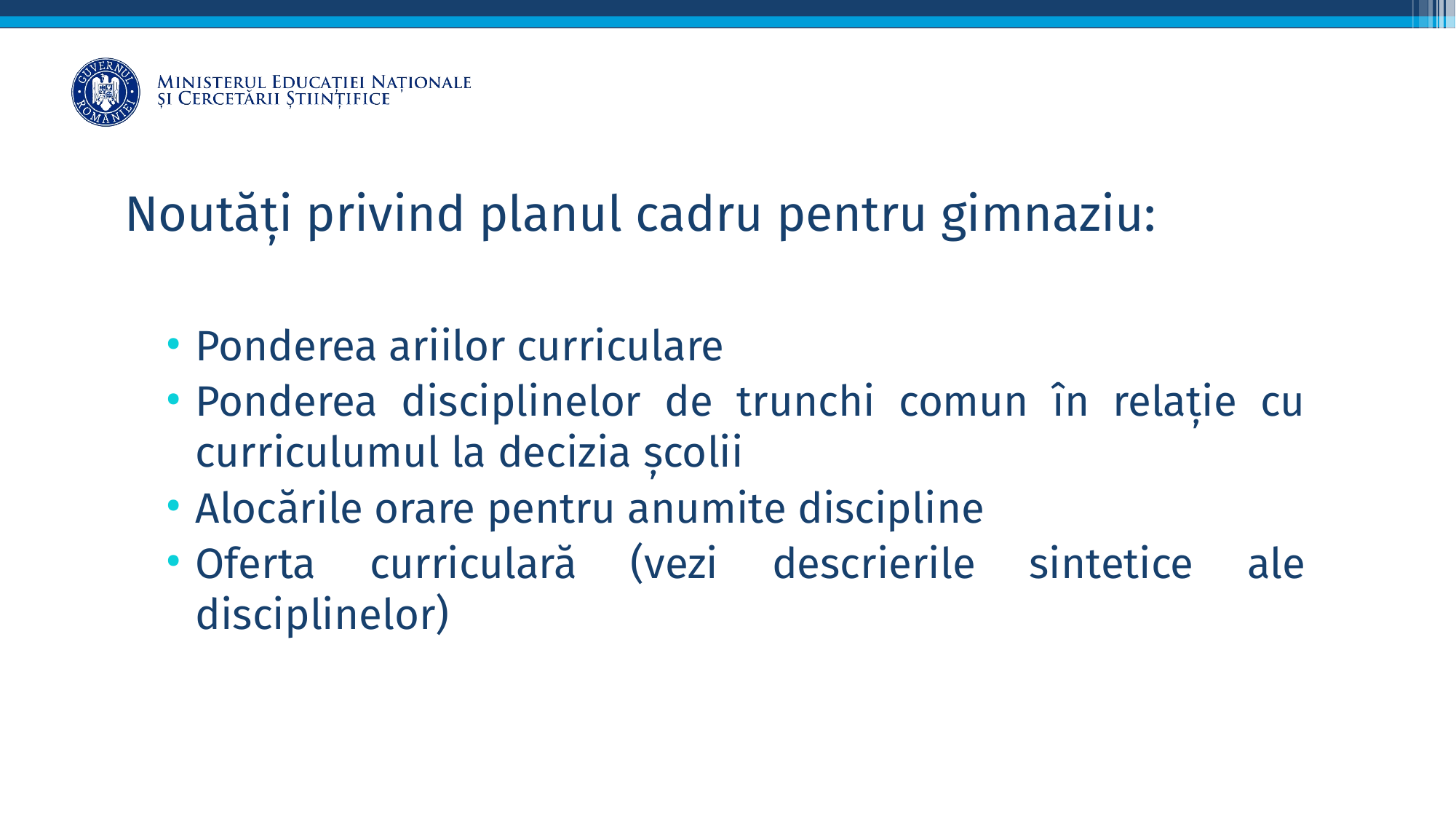

# Noutăți privind planul cadru pentru gimnaziu:
Ponderea ariilor curriculare
Ponderea disciplinelor de trunchi comun în relație cu curriculumul la decizia școlii
Alocările orare pentru anumite discipline
Oferta curriculară (vezi descrierile sintetice ale disciplinelor)